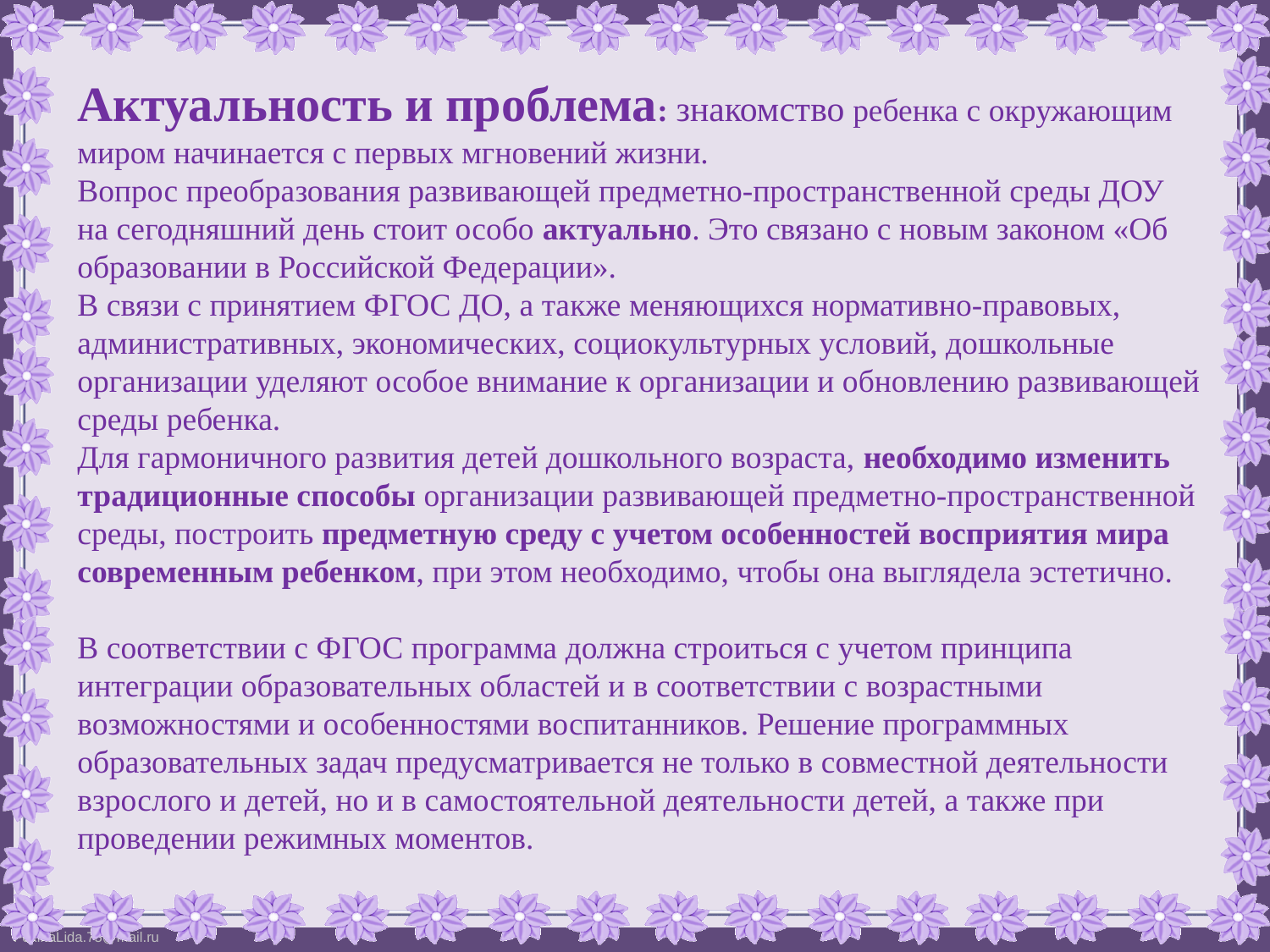

Актуальность и проблема: знакомство ребенка с окружающим миром начинается с первых мгновений жизни.
Вопрос преобразования развивающей предметно-пространственной среды ДОУ на сегодняшний день стоит особо актуально. Это связано с новым законом «Об образовании в Российской Федерации».
В связи с принятием ФГОС ДО, а также меняющихся нормативно-правовых, административных, экономических, социокультурных условий, дошкольные организации уделяют особое внимание к организации и обновлению развивающей среды ребенка.
Для гармоничного развития детей дошкольного возраста, необходимо изменить традиционные способы организации развивающей предметно-пространственной среды, построить предметную среду с учетом особенностей восприятия мира современным ребенком, при этом необходимо, чтобы она выглядела эстетично.

В соответствии с ФГОС программа должна строиться с учетом принципа интеграции образовательных областей и в соответствии с возрастными возможностями и особенностями воспитанников. Решение программных образовательных задач предусматривается не только в совместной деятельности взрослого и детей, но и в самостоятельной деятельности детей, а также при проведении режимных моментов.